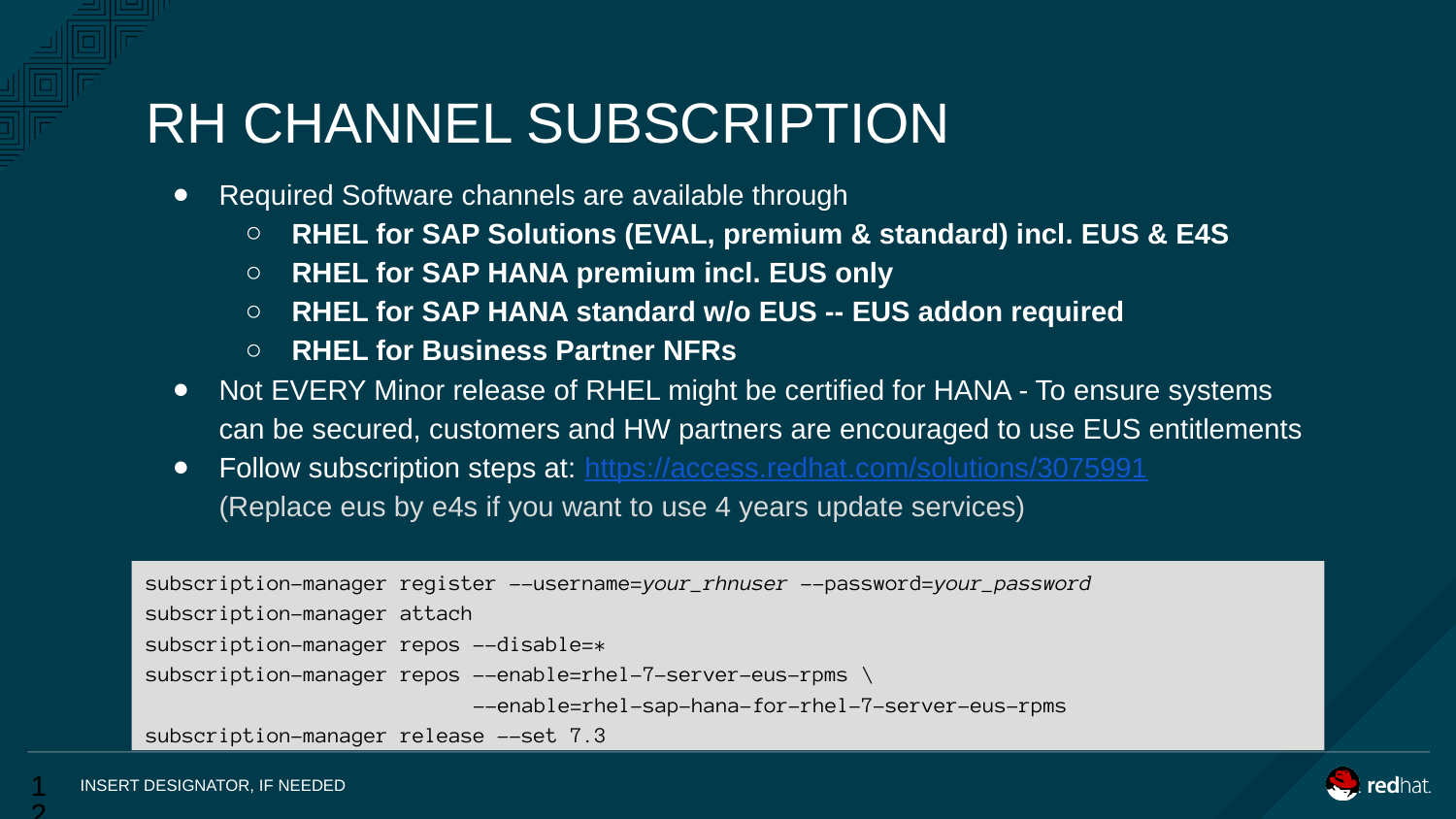

# RH CHANNEL SUBSCRIPTION
Required Software channels are available through
RHEL for SAP Solutions (EVAL, premium & standard) incl. EUS & E4S
RHEL for SAP HANA premium incl. EUS only
RHEL for SAP HANA standard w/o EUS -- EUS addon required
RHEL for Business Partner NFRs
Not EVERY Minor release of RHEL might be certified for HANA - To ensure systems can be secured, customers and HW partners are encouraged to use EUS entitlements
Follow subscription steps at: https://access.redhat.com/solutions/3075991
(Replace eus by e4s if you want to use 4 years update services)
subscription-manager register --username=your_rhnuser --password=your_password
subscription-manager attach
subscription-manager repos --disable=*
subscription-manager repos --enable=rhel-7-server-eus-rpms \
                           --enable=rhel-sap-hana-for-rhel-7-server-eus-rpms
subscription-manager release --set 7.3
12